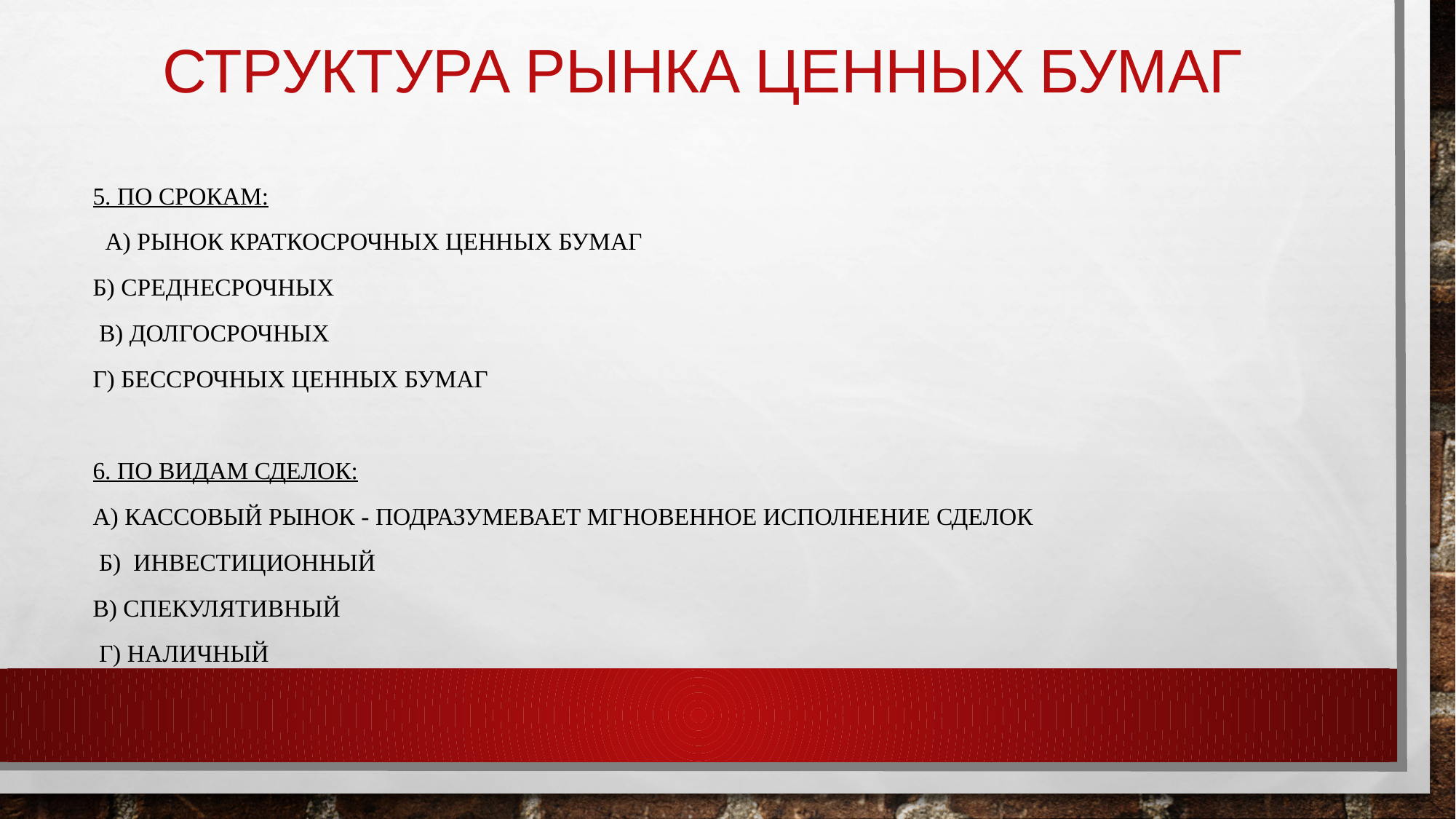

# Структура рынка ценных бумаг

5. По срокам:
  А) рынок краткосрочных ценных бумаг
Б) среднесрочных
 В) долгосрочных
Г) бессрочных ценных бумаг

6. По видам сделок:
А) кассовый рынок - подразумевает мгновенное исполнение сделок
 Б)  инвестиционный
В) спекулятивный
 Г) наличный